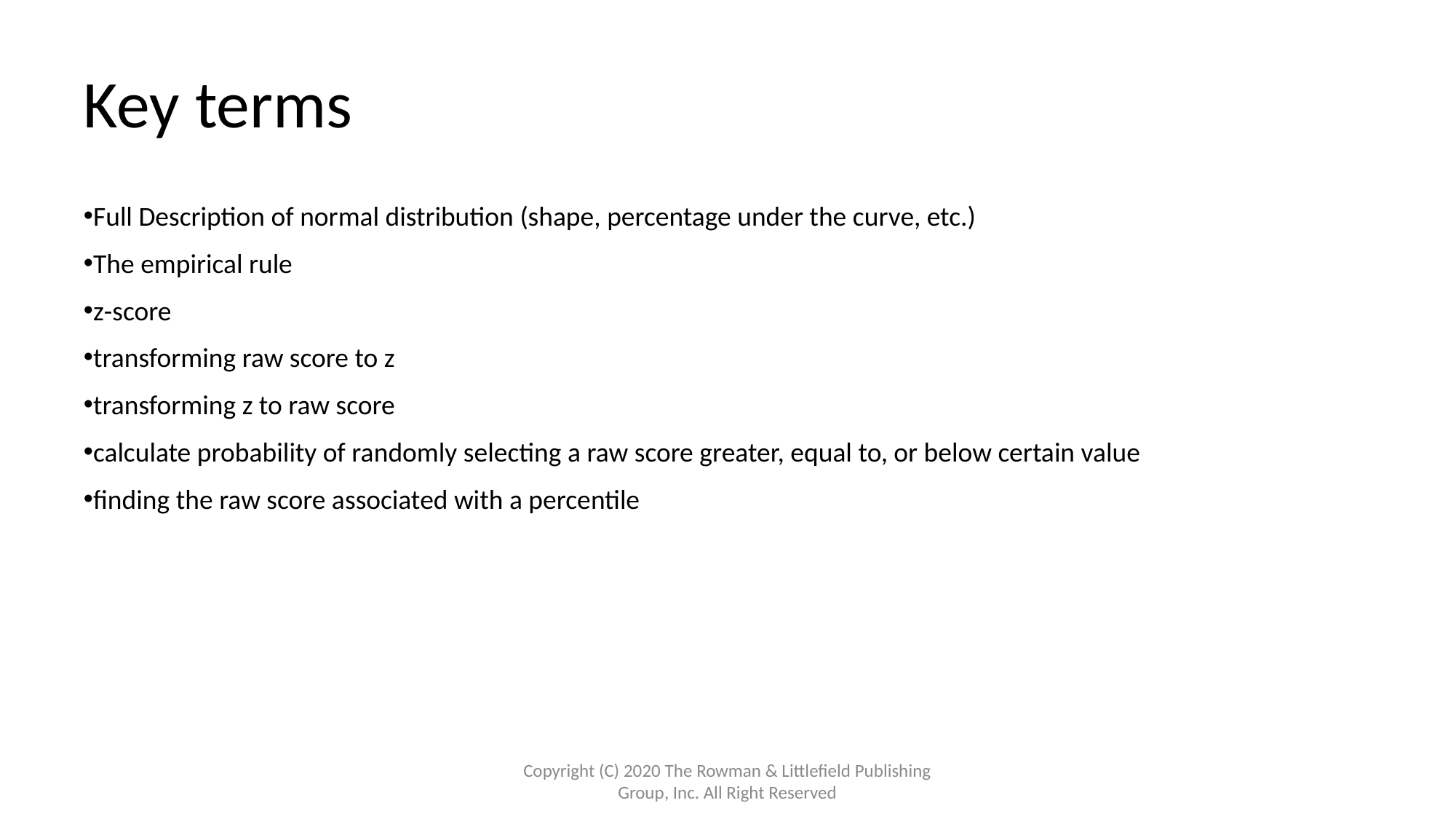

# Key terms
Full Description of normal distribution (shape, percentage under the curve, etc.)
The empirical rule
z-score
transforming raw score to z
transforming z to raw score
calculate probability of randomly selecting a raw score greater, equal to, or below certain value
finding the raw score associated with a percentile
Copyright (C) 2020 The Rowman & Littlefield Publishing Group, Inc. All Right Reserved